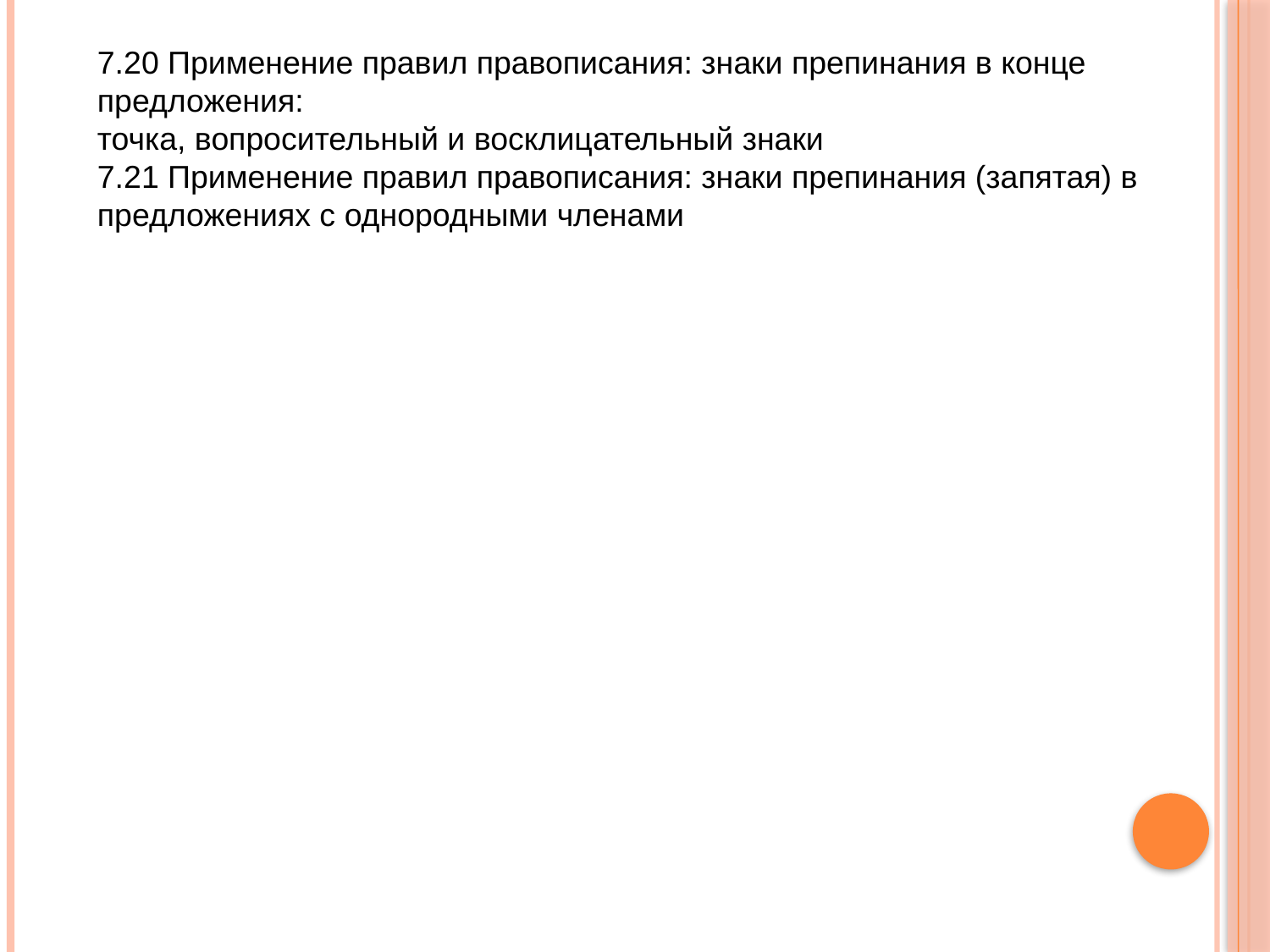

7.20 Применение правил правописания: знаки препинания в конце предложения:
точка, вопросительный и восклицательный знаки
7.21 Применение правил правописания: знаки препинания (запятая) в предложениях с однородными членами